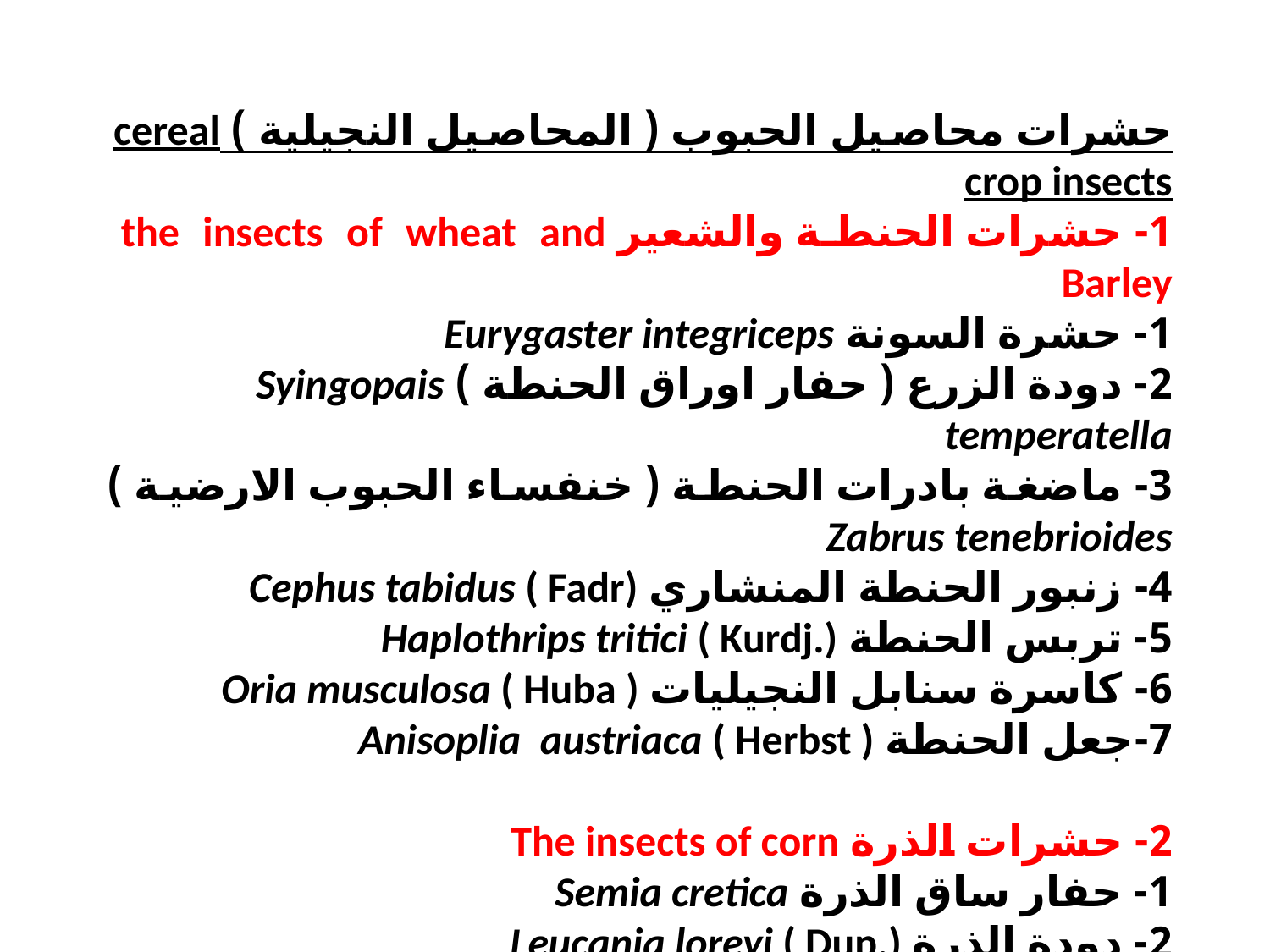

حشرات محاصيل الحبوب ( المحاصيل النجيلية ) cereal crop insects
1- حشرات الحنطة والشعير the insects of wheat and Barley
1- حشرة السونة Eurygaster integriceps
2- دودة الزرع ( حفار اوراق الحنطة ) Syingopais temperatella
3- ماضغة بادرات الحنطة ( خنفساء الحبوب الارضية ) Zabrus tenebrioides
4- زنبور الحنطة المنشاري Cephus tabidus ( Fadr)
5- تربس الحنطة Haplothrips tritici ( Kurdj.)
6- كاسرة سنابل النجيليات Oria musculosa ( Huba )
7-جعل الحنطة Anisoplia  austriaca ( Herbst )

2- حشرات الذرة The insects of corn
1- حفار ساق الذرة Semia cretica
2- دودة الذرة Leucania loreyi ( Dup.)
3- من الذرة  Aphis maidis ( Flrch)